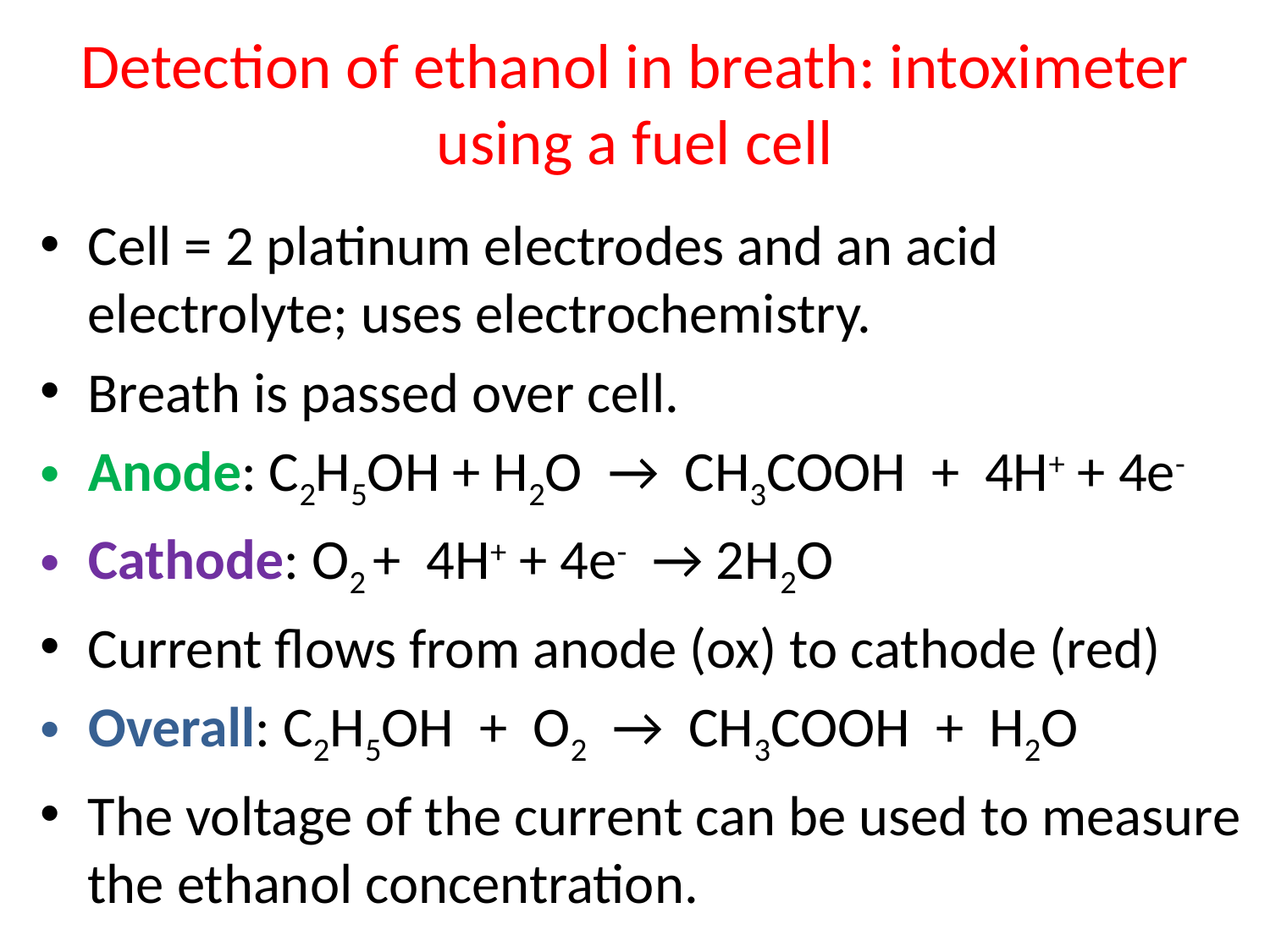

# Detection of ethanol in breath: intoximeter using a fuel cell
Cell = 2 platinum electrodes and an acid electrolyte; uses electrochemistry.
Breath is passed over cell.
Anode: C2H5OH + H2O  →  CH3COOH  +  4H+ + 4e-
Cathode: O2 +  4H+ + 4e-  → 2H2O
Current flows from anode (ox) to cathode (red)
Overall: C2H5OH  +  O2  →  CH3COOH  +  H2O
The voltage of the current can be used to measure the ethanol concentration.